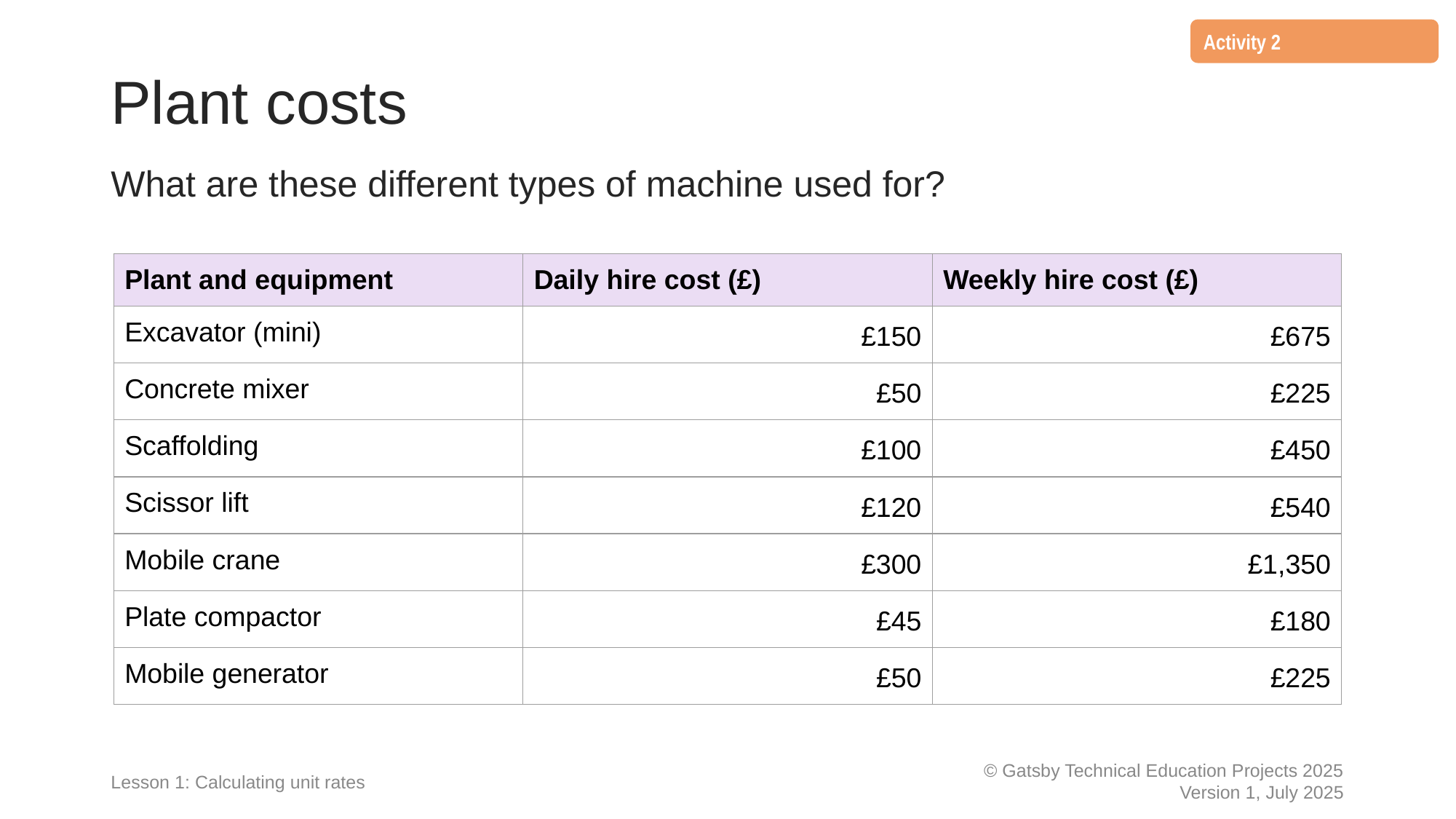

Activity 2
# Plant costs
What are these different types of machine used for?
| Plant and equipment | Daily hire cost (£) | Weekly hire cost (£) |
| --- | --- | --- |
| Excavator (mini) | £150 | £675 |
| Concrete mixer | £50 | £225 |
| Scaffolding | £100 | £450 |
| Scissor lift | £120 | £540 |
| Mobile crane | £300 | £1,350 |
| Plate compactor | £45 | £180 |
| Mobile generator | £50 | £225 |
Lesson 1: Calculating unit rates